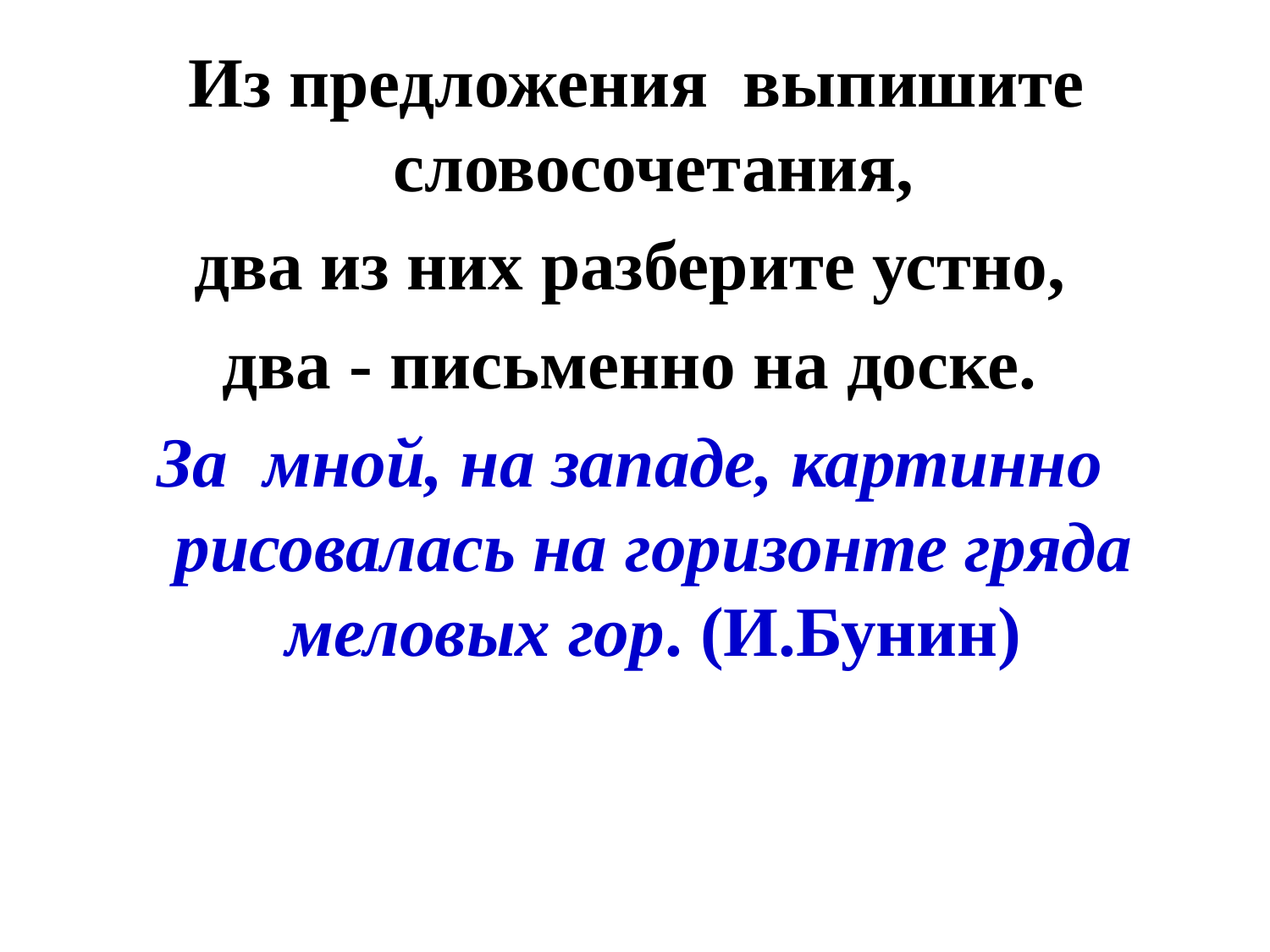

Из предложения  выпишите словосочетания,
два из них разберите устно,
два - письменно на доске.
За  мной, на западе, картинно рисовалась на горизонте гряда меловых гор. (И.Бунин)